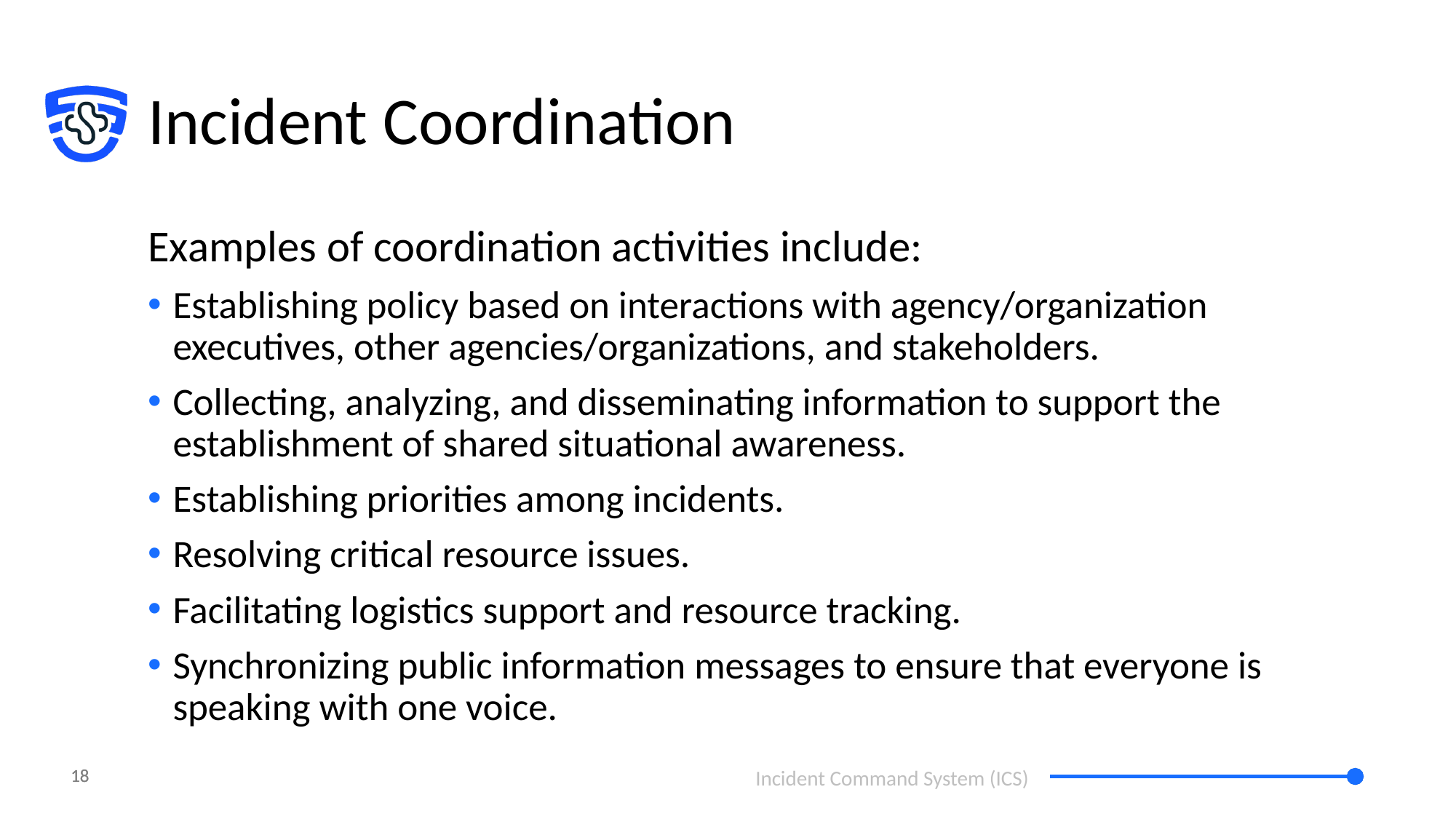

# Incident Coordination
Examples of coordination activities include:
Establishing policy based on interactions with agency/organization executives, other agencies/organizations, and stakeholders.
Collecting, analyzing, and disseminating information to support the establishment of shared situational awareness.
Establishing priorities among incidents.
Resolving critical resource issues.
Facilitating logistics support and resource tracking.
Synchronizing public information messages to ensure that everyone is speaking with one voice.